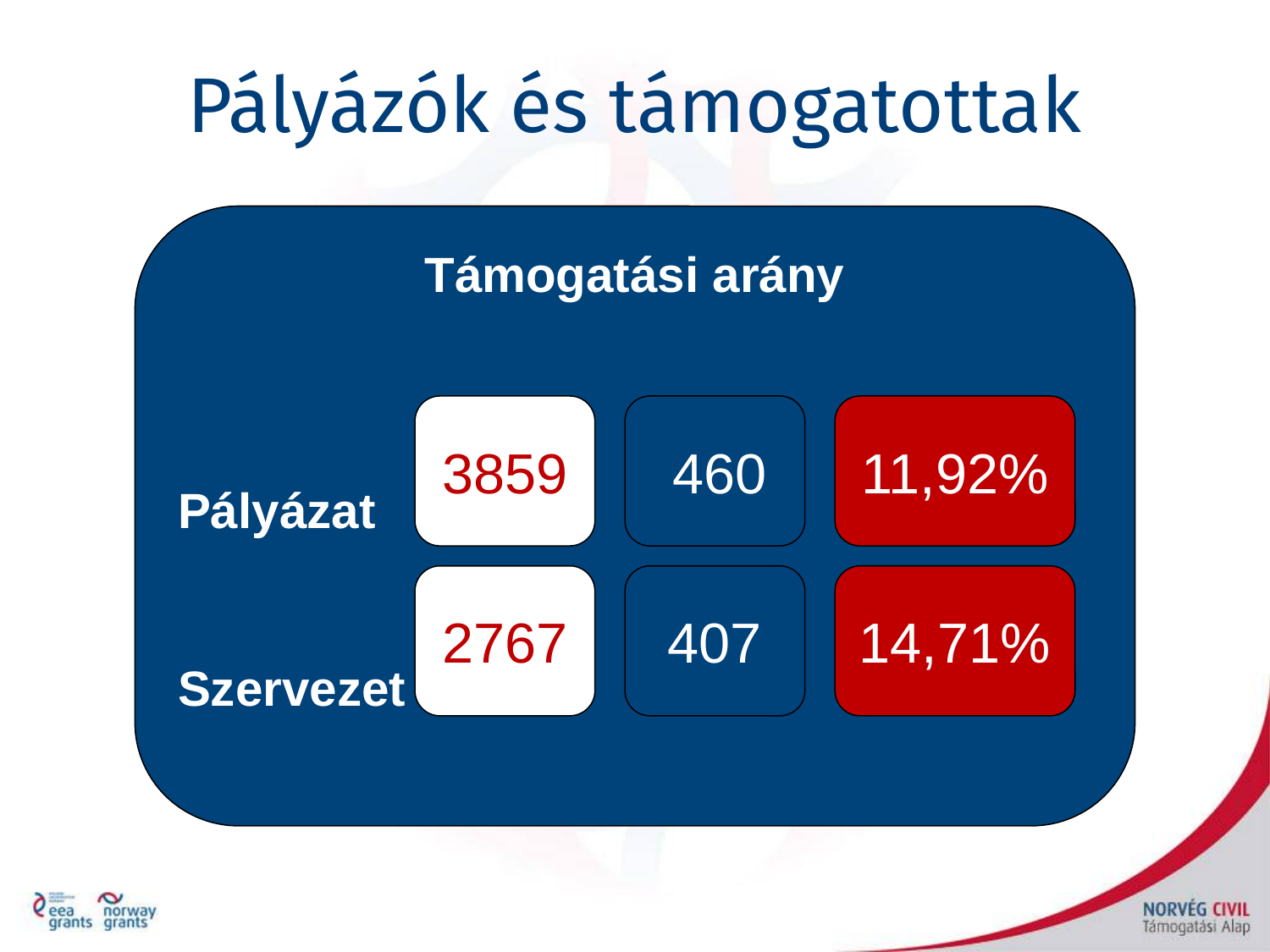

Pályázók és támogatottak
Támogatási arány

Pályázat

Szervezet
3859
 460
11,92%
2767
407
14,71%